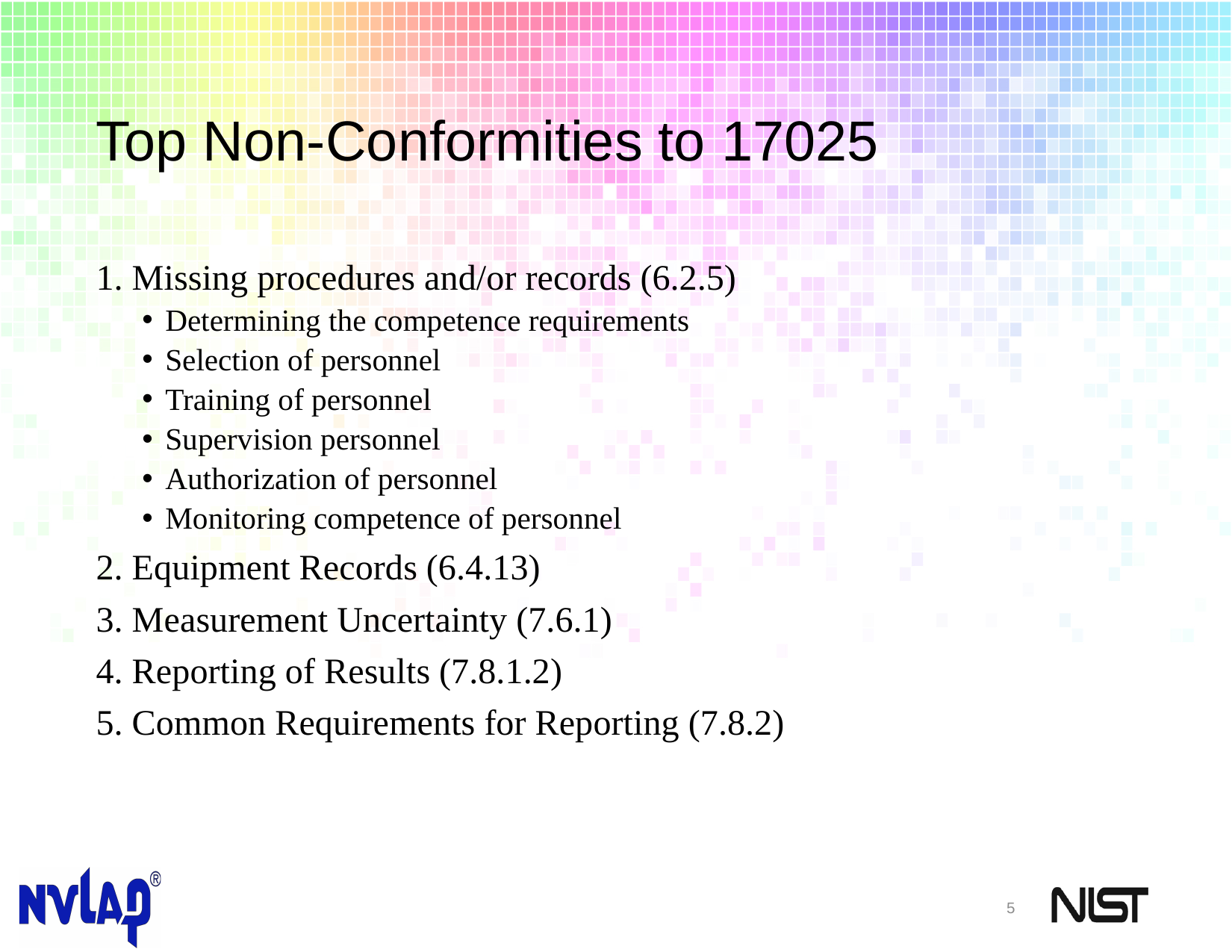

# Top Non-Conformities to 17025
1. Missing procedures and/or records (6.2.5)
Determining the competence requirements
Selection of personnel
Training of personnel
Supervision personnel
Authorization of personnel
Monitoring competence of personnel
2. Equipment Records (6.4.13)
3. Measurement Uncertainty (7.6.1)
4. Reporting of Results (7.8.1.2)
5. Common Requirements for Reporting (7.8.2)

5